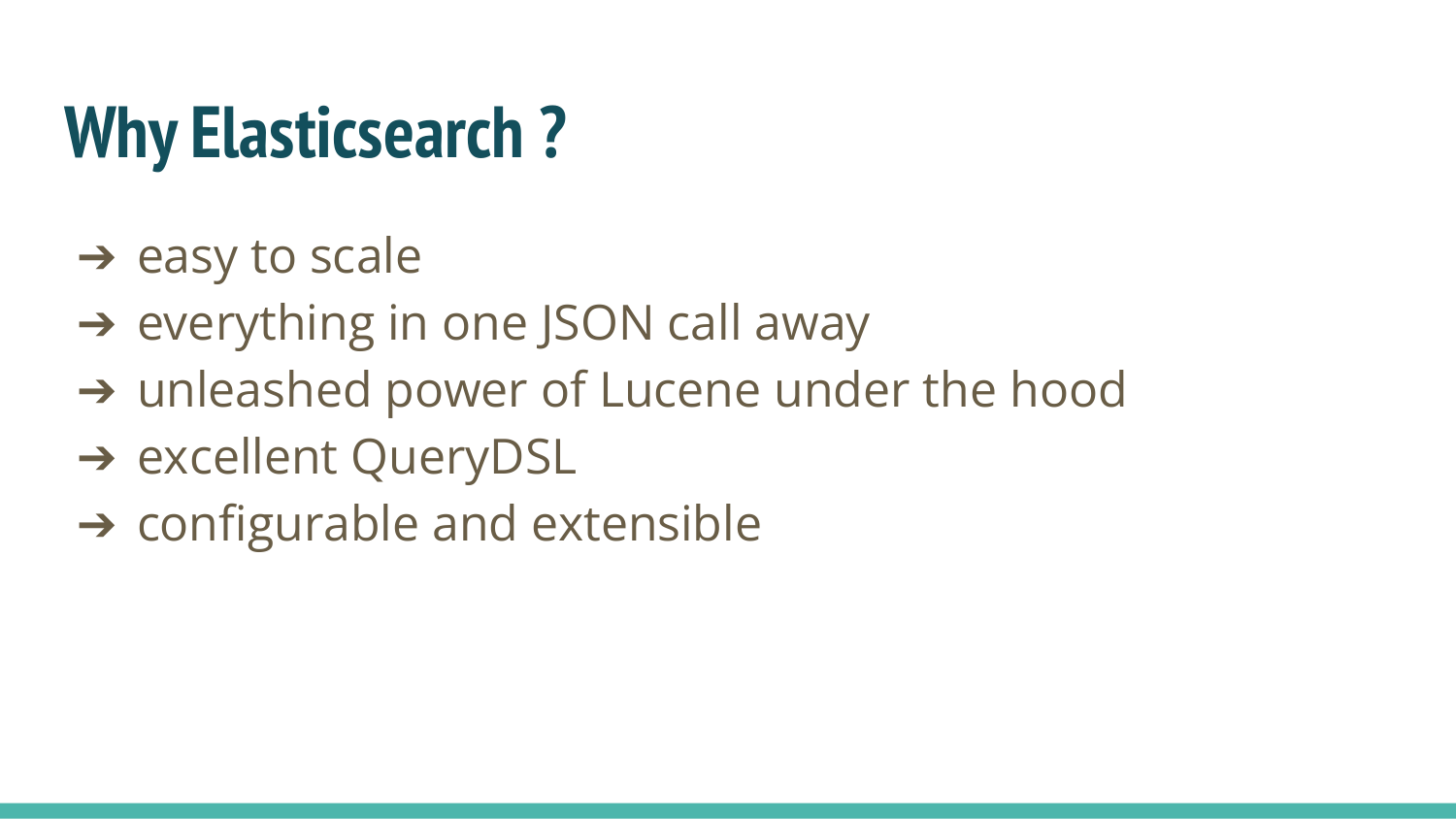

# Why Elasticsearch ?
easy to scale
everything in one JSON call away
unleashed power of Lucene under the hood
excellent QueryDSL
configurable and extensible